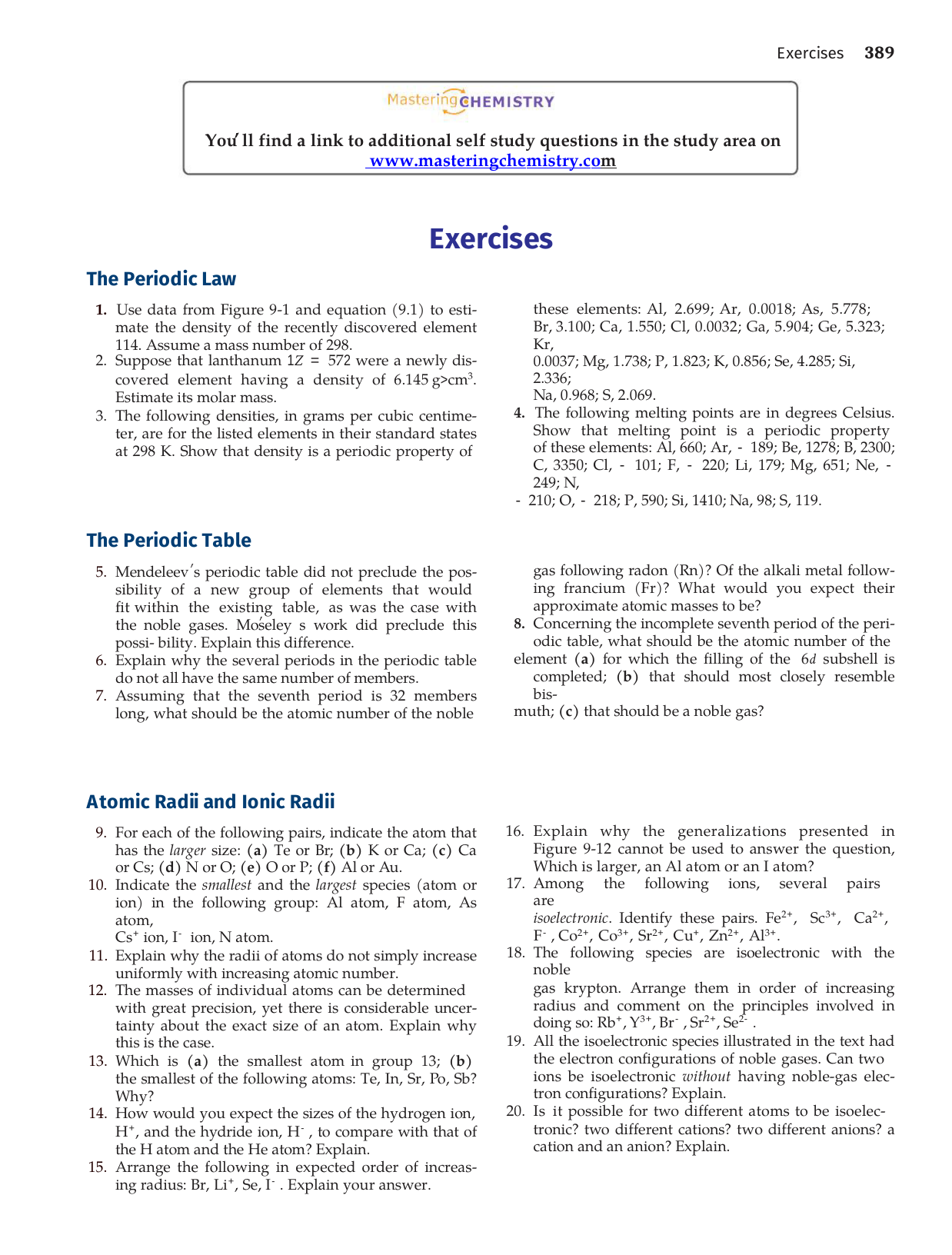

Exercises	389
You ll find a link to additional self study questions in the study area on www.masteringchemistry.com

Exercises

The Periodic Law
1.  Use data from Figure 9-1 and equation (9.1) to esti- mate the density of the recently discovered element 114. Assume a mass number of 298.
these  elements: Al,  2.699; Ar,  0.0018; As,  5.778;  Br, 3.100; Ca, 1.550; Cl, 0.0032; Ga, 5.904; Ge, 5.323; Kr,
0.0037; Mg, 1.738; P, 1.823; K, 0.856; Se, 4.285; Si, 2.336;
Na, 0.968; S, 2.069.
4.  The following melting points are in degrees Celsius. Show  that  melting  point  is  a  periodic  property  of these elements: Al, 660; Ar, - 189; Be, 1278; B, 2300; C, 3350; Cl, - 101; F, - 220; Li, 179; Mg, 651; Ne, - 249; N,
- 210; O, - 218; P, 590; Si, 1410; Na, 98; S, 119.
Suppose that lanthanum 1Z  =  572 were a newly dis- covered  element  having  a  density  of  6.145 g>cm3. Estimate its molar mass.
The following densities, in grams per cubic centime- ter, are for the listed elements in their standard states at 298 K. Show that density is a periodic property of
The Periodic Table
Mendeleev s periodic table did not preclude the pos- sibility  of  a  new  group  of  elements  that  would  fit within  the  existing  table,  as was the case with the noble gases. Moseley s work did preclude this possi- bility. Explain this difference.
Explain why the several periods in the periodic table do not all have the same number of members.
Assuming  that  the  seventh  period  is  32  members long, what should be the atomic number of the noble
gas following radon (Rn)? Of the alkali metal follow- ing  francium  (Fr)?  What  would  you  expect  their approximate atomic masses to be?
8.  Concerning the incomplete seventh period of the peri- odic table, what should be the atomic number of the
element (a) for which the filling of the  6d subshell is completed; (b) that should most closely resemble bis-
muth; (c) that should be a noble gas?

Atomic Radii and Ionic Radii
For each of the following pairs, indicate the atom that has the larger size: (a) Te or Br; (b) K or Ca; (c) Ca or Cs; (d) N or O; (e) O or P; (f) Al or Au.
Indicate the smallest and the largest species (atom or ion) in the following group: Al atom, F atom, As atom,
Cs+ ion, I- ion, N atom.
Explain why the radii of atoms do not simply increase uniformly with increasing atomic number.
The masses of individual atoms can be determined
with great precision, yet there is considerable uncer- tainty about the exact size of an atom. Explain why this is the case.
Which  is  (a)  the  smallest  atom in  group  13;  (b)  the smallest of the following atoms: Te, In, Sr, Po, Sb? Why?
How would you expect the sizes of the hydrogen ion,
H+, and the hydride ion, H-, to compare with that of the H atom and the He atom? Explain.
Arrange the following in expected order of increas- ing radius: Br, Li+, Se, I-. Explain your answer.
Explain   why   the   generalizations   presented   in Figure 9-12 cannot be used to answer the question, Which is larger, an Al atom or an I atom?
Among    the    following    ions,    several    pairs    are
isoelectronic. Identify these pairs. Fe2+,  Sc3+,  Ca2+,  F-, Co2+, Co3+, Sr2+, Cu+, Zn2+, Al3+.
The following species are isoelectronic with the noble
gas  krypton.  Arrange  them  in  order  of  increasing radius  and  comment  on  the  principles  involved  in doing so: Rb+, Y3+, Br-, Sr2+, Se2-.
All the isoelectronic species illustrated in the text had the electron configurations of noble gases. Can two
ions be isoelectronic without having noble-gas elec- tron configurations? Explain.
Is  it possible for two different atoms to be isoelec-
tronic? two different cations? two different anions? a cation and an anion? Explain.